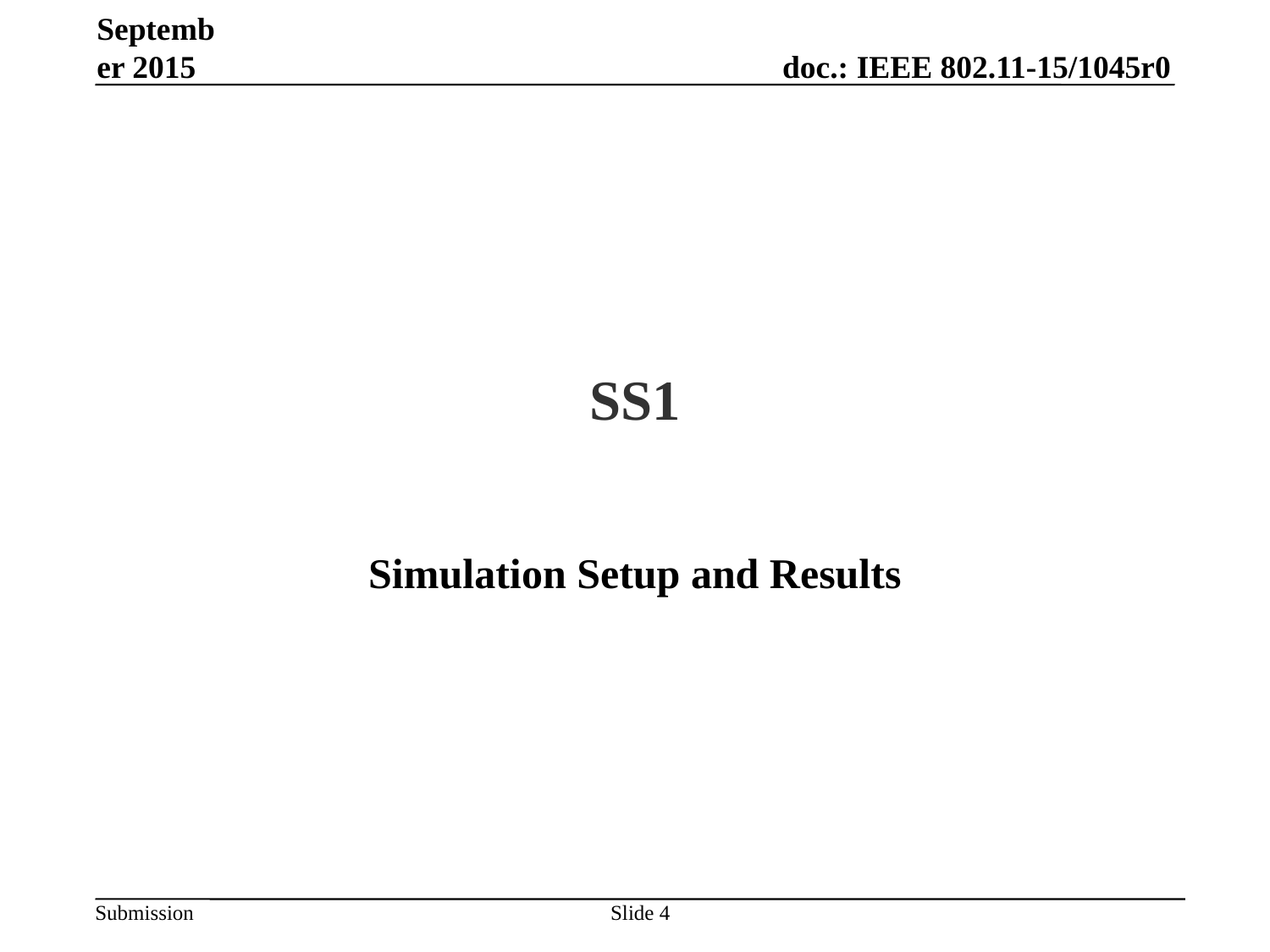

September 2015
# SS1
Simulation Setup and Results
Slide 4
Takeshi Itagaki, Sony Corporation